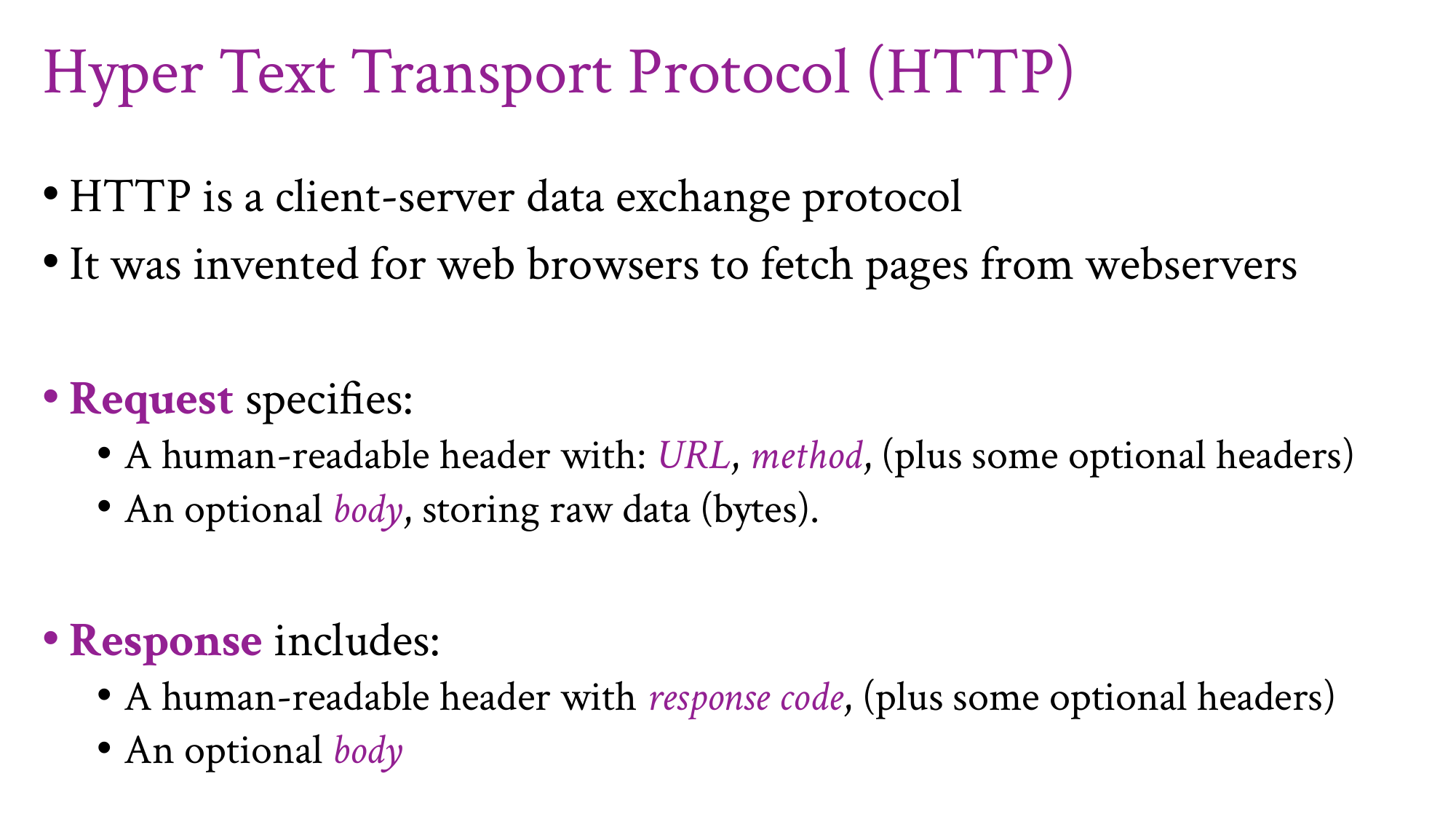

# Hyper Text Transport Protocol (HTTP)
HTTP is a client-server data exchange protocol
It was invented for web browsers to fetch pages from webservers

Request specifies:
A human-readable header with: URL, method, (plus some optional headers)
An optional body, storing raw data (bytes).

Response includes:
A human-readable header with response code, (plus some optional headers)
An optional body